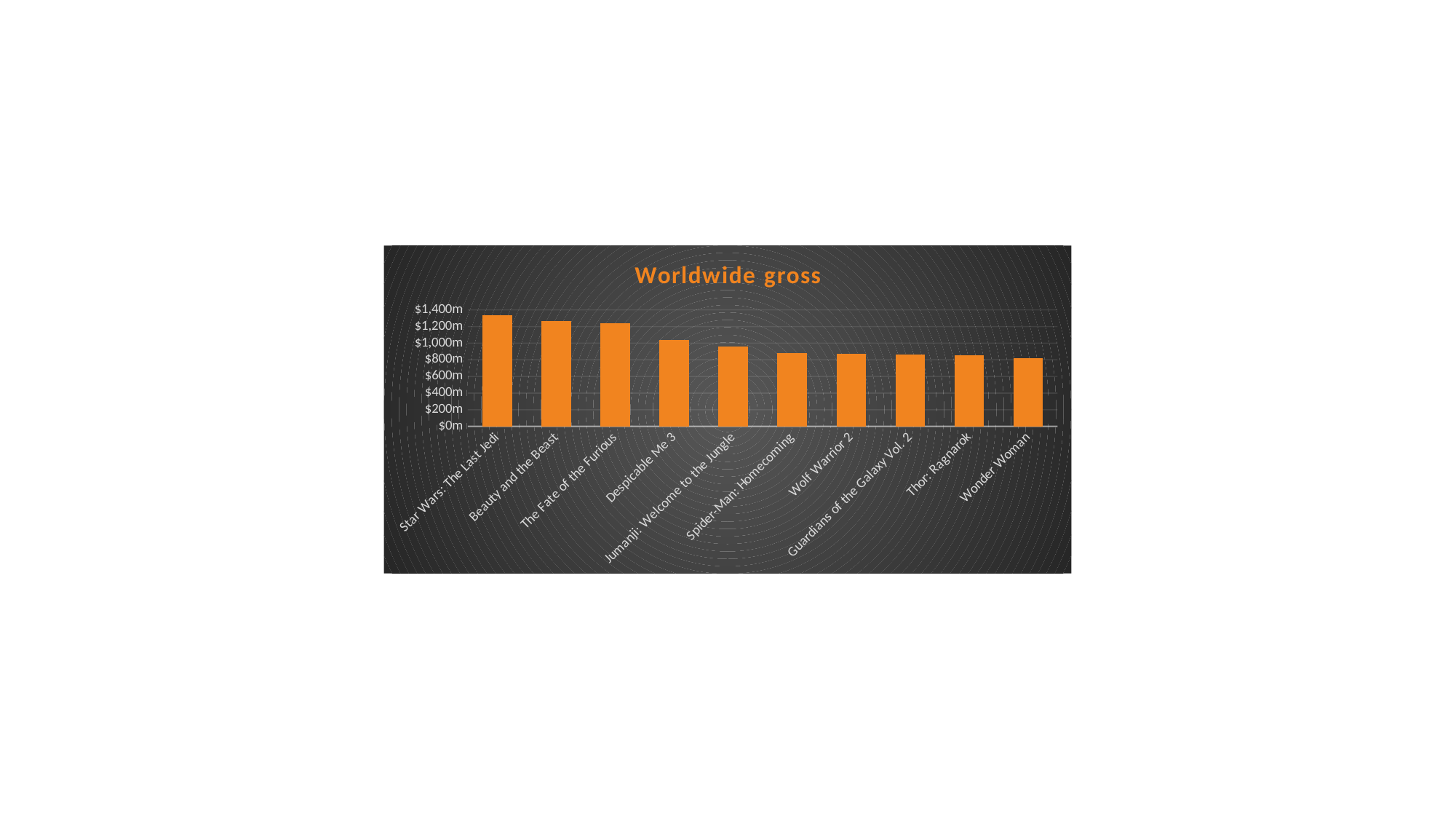

### Chart:

| Category | Worldwide gross |
|---|---|
| Star Wars: The Last Jedi | 1332539889.0 |
| Beauty and the Beast | 1263521126.0 |
| The Fate of the Furious | 1236005118.0 |
| Despicable Me 3 | 1034799409.0 |
| Jumanji: Welcome to the Jungle | 962077546.0 |
| Spider-Man: Homecoming | 880166924.0 |
| Wolf Warrior 2 | 870325439.0 |
| Guardians of the Galaxy Vol. 2 | 863756051.0 |
| Thor: Ragnarok | 853983911.0 |
| Wonder Woman | 822303505.0 |